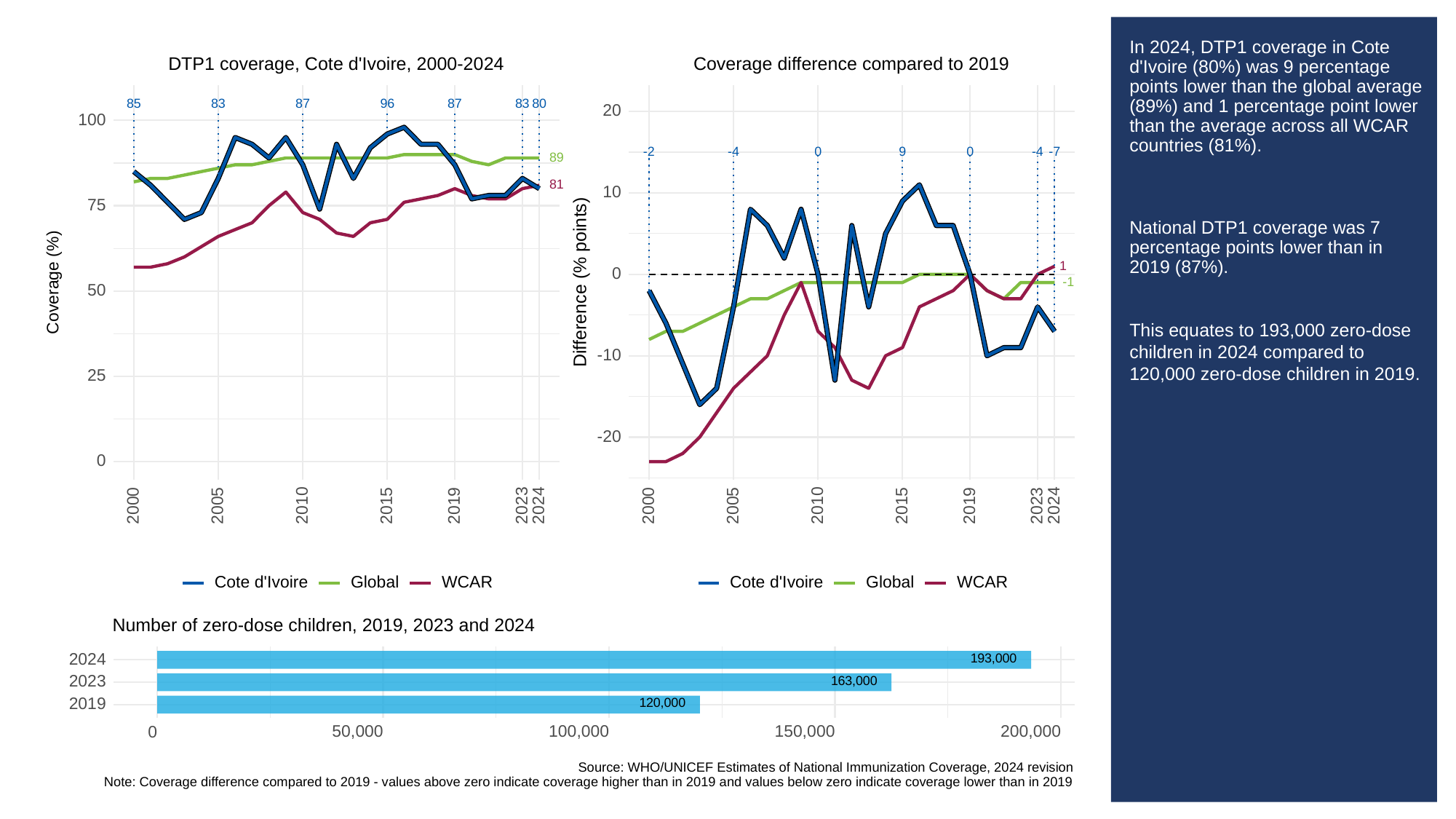

# In 2024, DTP1 coverage in Cote d'Ivoire (80%) was 9 percentage points lower than the global average (89%) and 1 percentage point lower than the average across all WCAR countries (81%).

National DTP1 coverage was 7 percentage points lower than in 2019 (87%).

This equates to 193,000 zero-dose children in 2024 compared to 120,000 zero-dose children in 2019.

DTP1 coverage, Cote d'Ivoire, 2000-2024
Coverage difference compared to 2019

83
83
85
87
96
87
80
20

100

0
9
0
-2
-4
-4
-7

89

81

10

75

1

0
Difference (% points)

Coverage (%)
-1
50

-10

25

-20

0

2023
2023
2000
2005
2010
2015
2019
2024
2000
2005
2010
2015
2019
2024
Cote d'Ivoire
Global
WCAR
Cote d'Ivoire
Global
WCAR

Number of zero-dose children, 2019, 2023 and 2024

193,000
2024

163,000
2023

120,000
2019

50,000
100,000
150,000
200,000
0
Source: WHO/UNICEF Estimates of National Immunization Coverage, 2024 revision
Note: Coverage difference compared to 2019 - values above zero indicate coverage higher than in 2019 and values below zero indicate coverage lower than in 2019